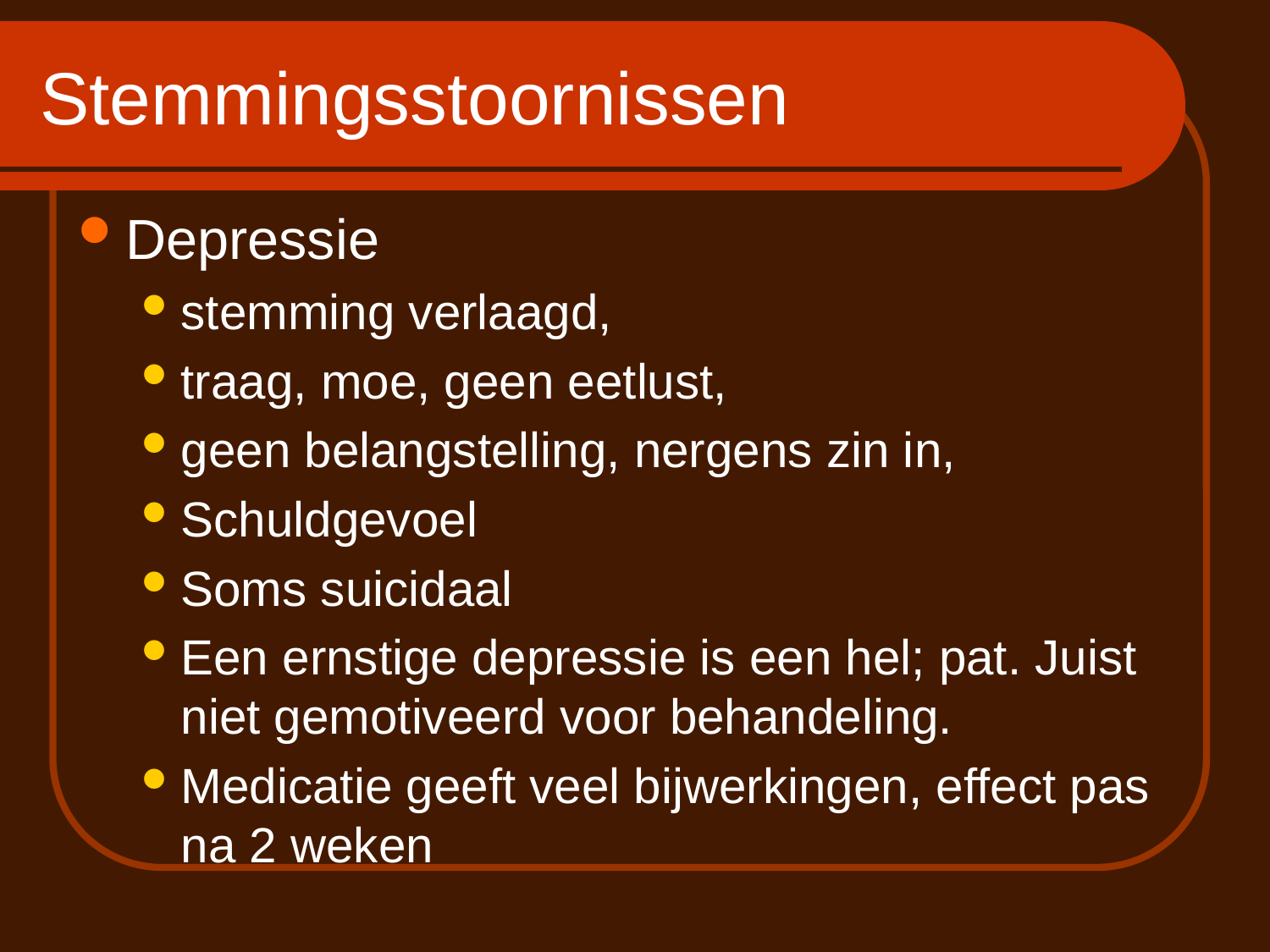

# Stemmingsstoornissen
Depressie
stemming verlaagd,
traag, moe, geen eetlust,
geen belangstelling, nergens zin in,
Schuldgevoel
Soms suicidaal
Een ernstige depressie is een hel; pat. Juist niet gemotiveerd voor behandeling.
Medicatie geeft veel bijwerkingen, effect pas na 2 weken